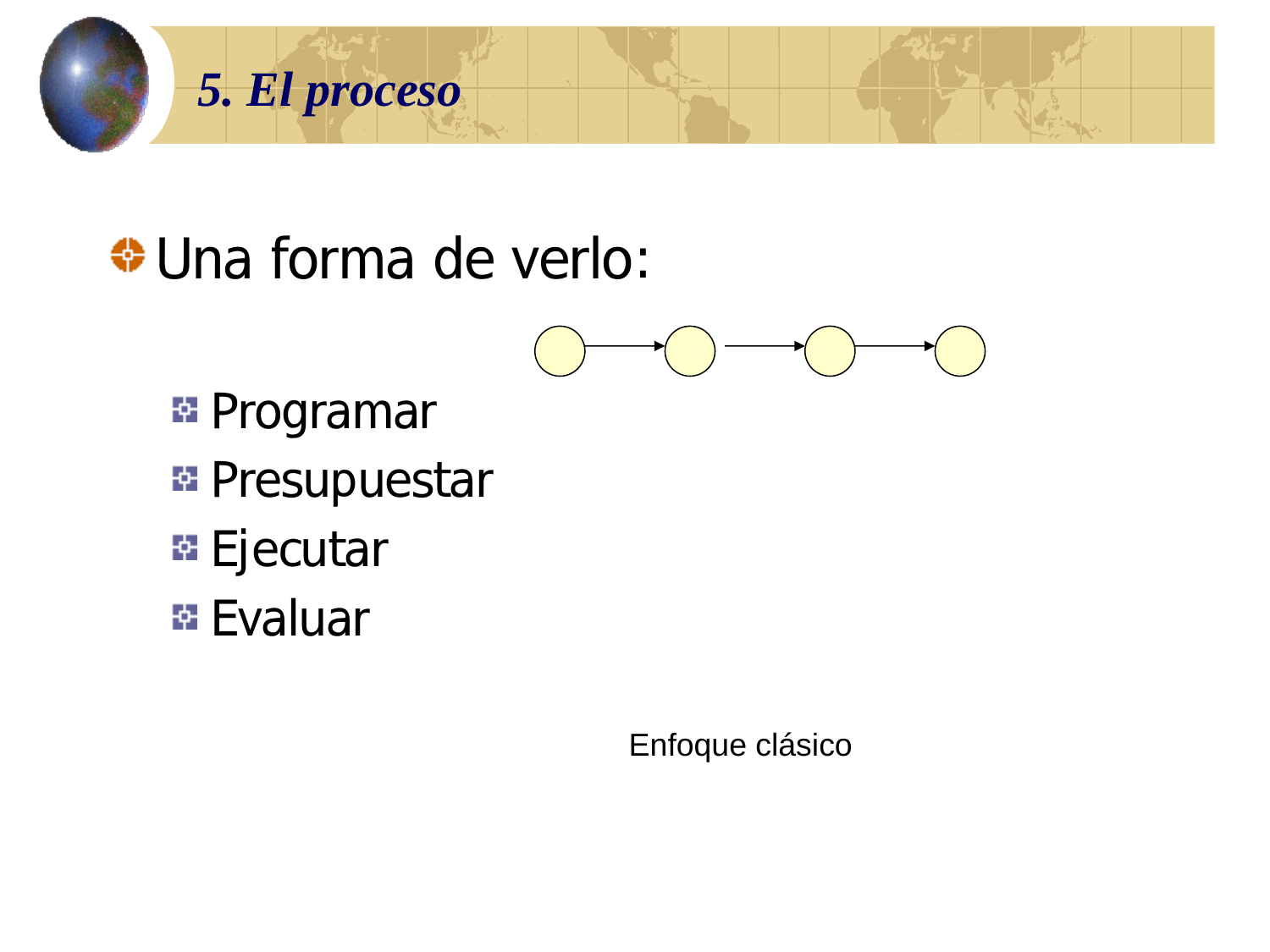

# 5. El proceso
Una forma de verlo:

Programar
Presupuestar
Ejecutar
Evaluar

Enfoque clásico